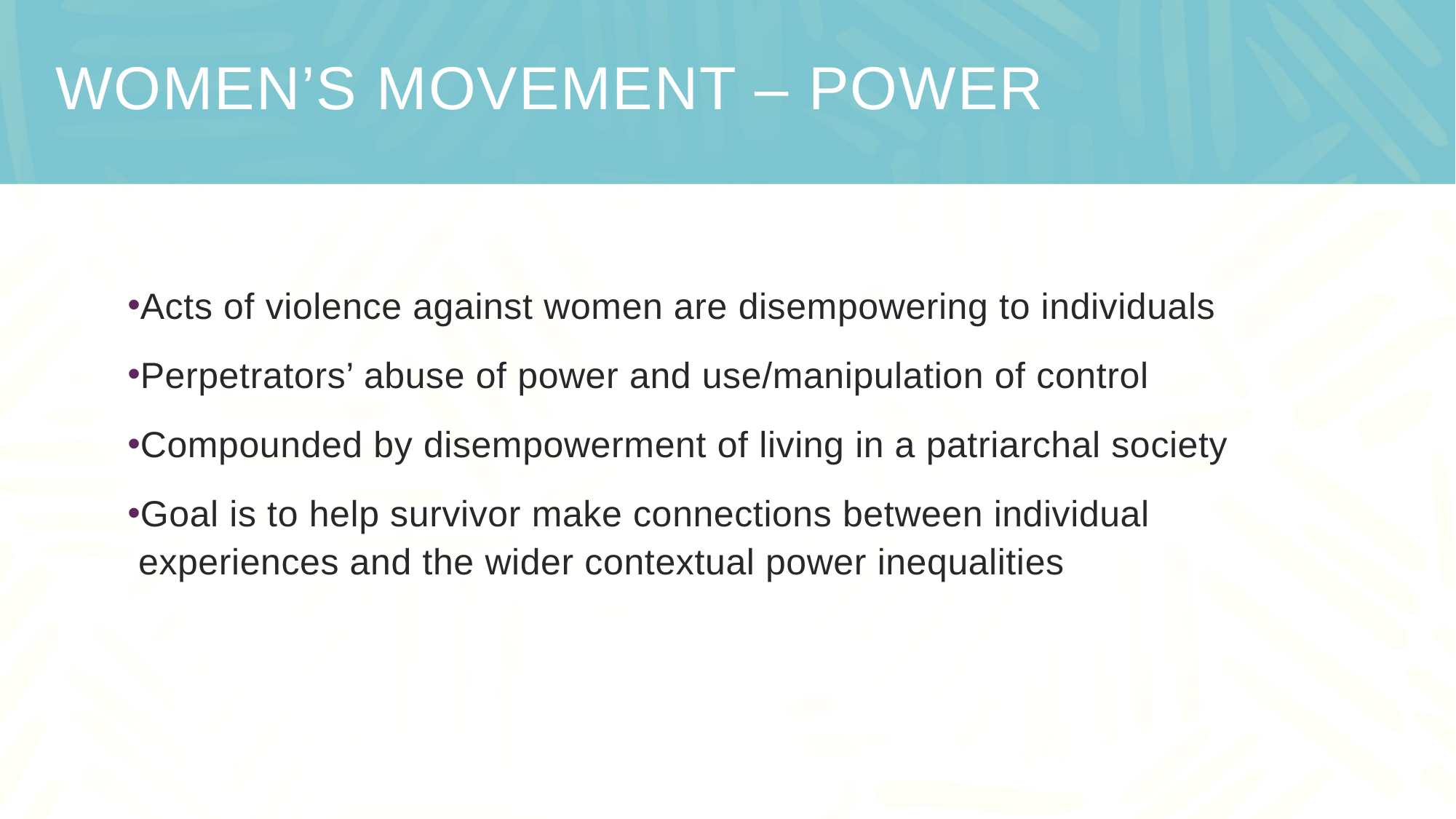

# Women’s Movement – power
Acts of violence against women are disempowering to individuals
Perpetrators’ abuse of power and use/manipulation of control
Compounded by disempowerment of living in a patriarchal society
Goal is to help survivor make connections between individual experiences and the wider contextual power inequalities